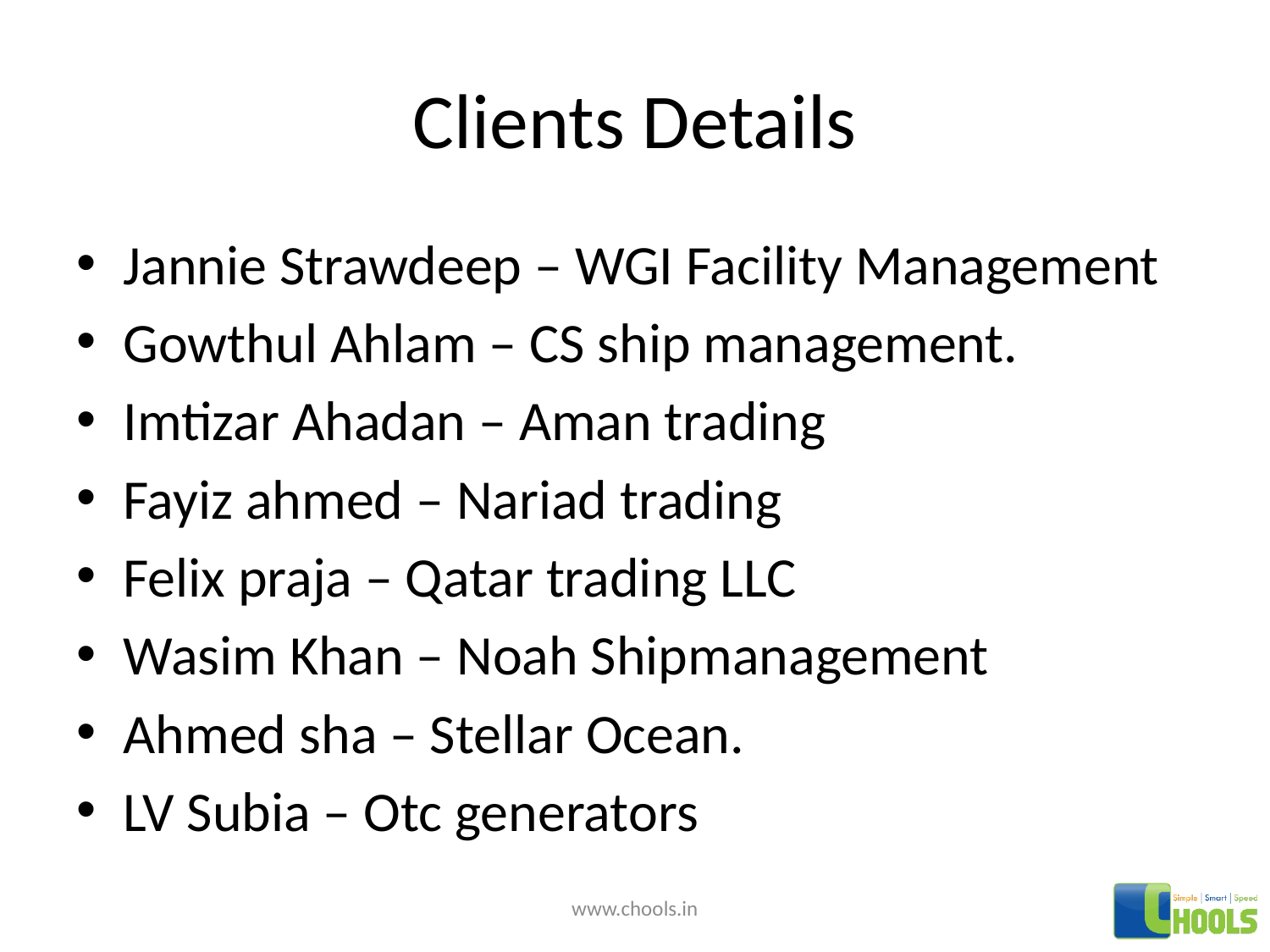

# Clients Details
Jannie Strawdeep – WGI Facility Management
Gowthul Ahlam – CS ship management.
Imtizar Ahadan – Aman trading
Fayiz ahmed – Nariad trading
Felix praja – Qatar trading LLC
Wasim Khan – Noah Shipmanagement
Ahmed sha – Stellar Ocean.
LV Subia – Otc generators

www.chools.in